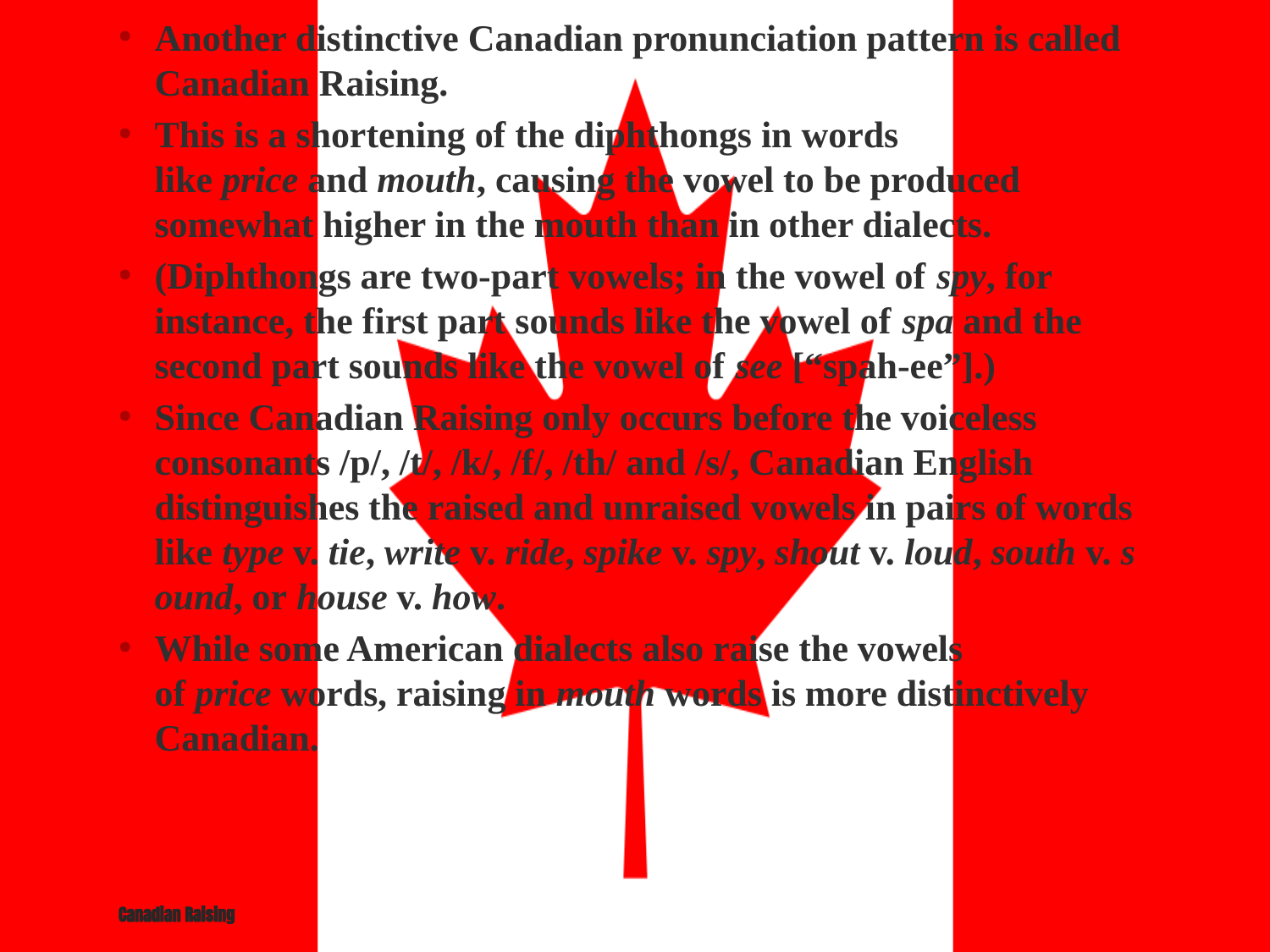

Another distinctive Canadian pronunciation pattern is called Canadian Raising.
This is a shortening of the diphthongs in words like price and mouth, causing the vowel to be produced somewhat higher in the mouth than in other dialects.
(Diphthongs are two-part vowels; in the vowel of spy, for instance, the first part sounds like the vowel of spa and the second part sounds like the vowel of see [“spah-ee”].)
Since Canadian Raising only occurs before the voiceless consonants /p/, /t/, /k/, /f/, /th/ and /s/, Canadian English distinguishes the raised and unraised vowels in pairs of words like type v. tie, write v. ride, spike v. spy, shout v. loud, south v. sound, or house v. how.
While some American dialects also raise the vowels of price words, raising in mouth words is more distinctively Canadian.
# Canadian Raising